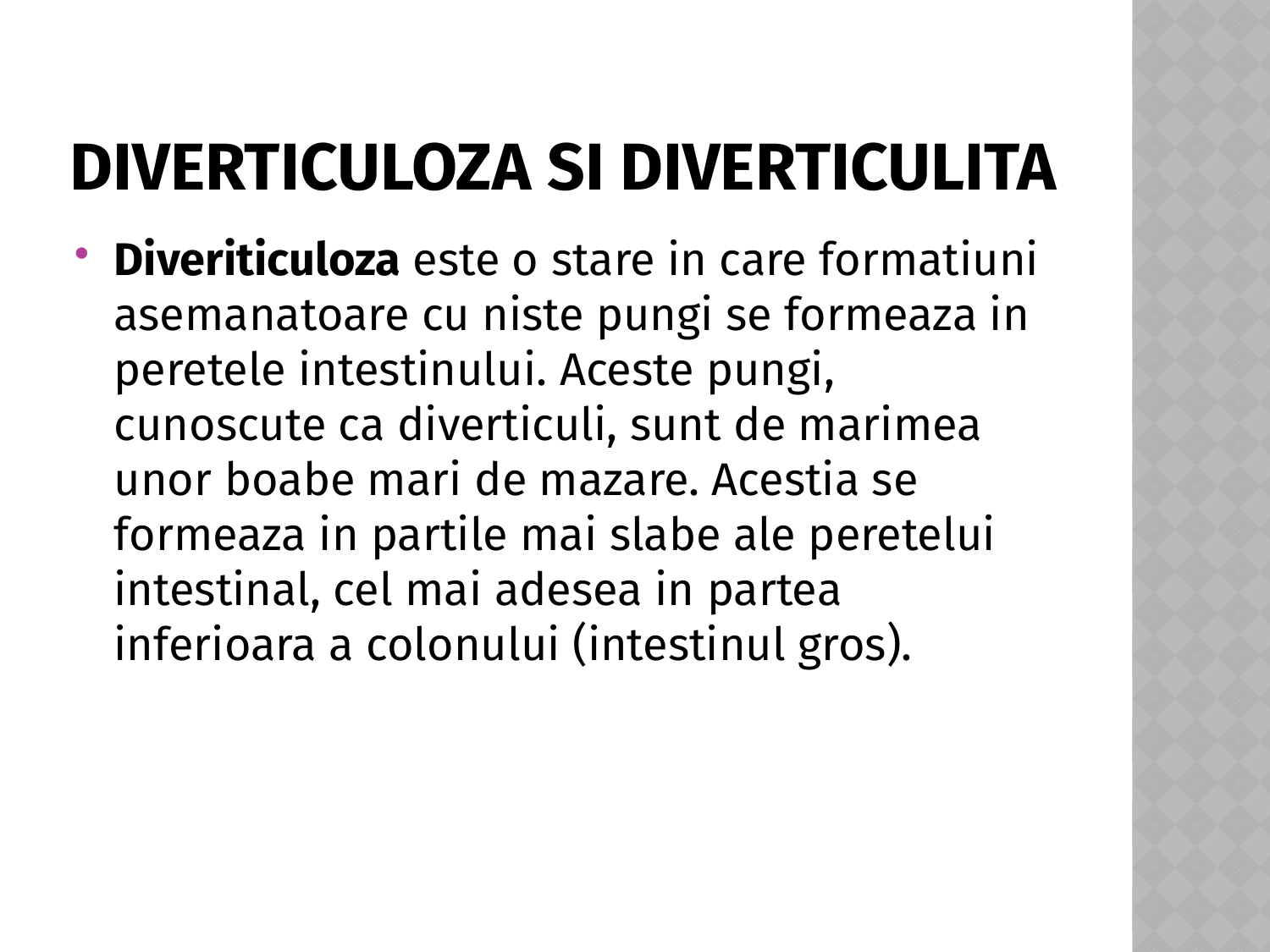

# Diverticuloza si diverticulita
Diveriticuloza este o stare in care formatiuni asemanatoare cu niste pungi se formeaza in peretele intestinului. Aceste pungi, cunoscute ca diverticuli, sunt de marimea unor boabe mari de mazare. Acestia se formeaza in partile mai slabe ale peretelui intestinal, cel mai adesea in partea inferioara a colonului (intestinul gros).